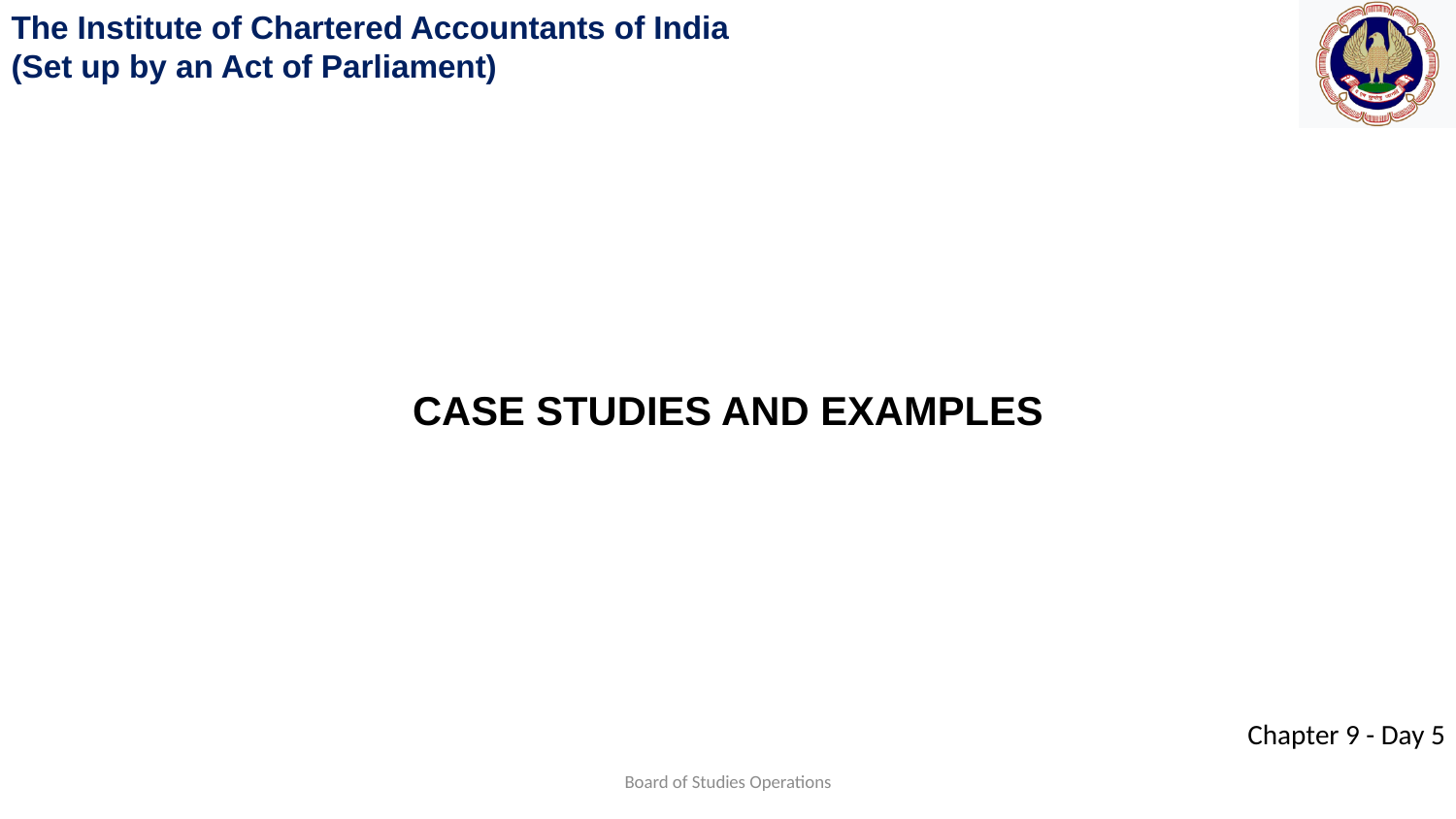

CASE STUDIES AND EXAMPLES
Board of Studies Operations